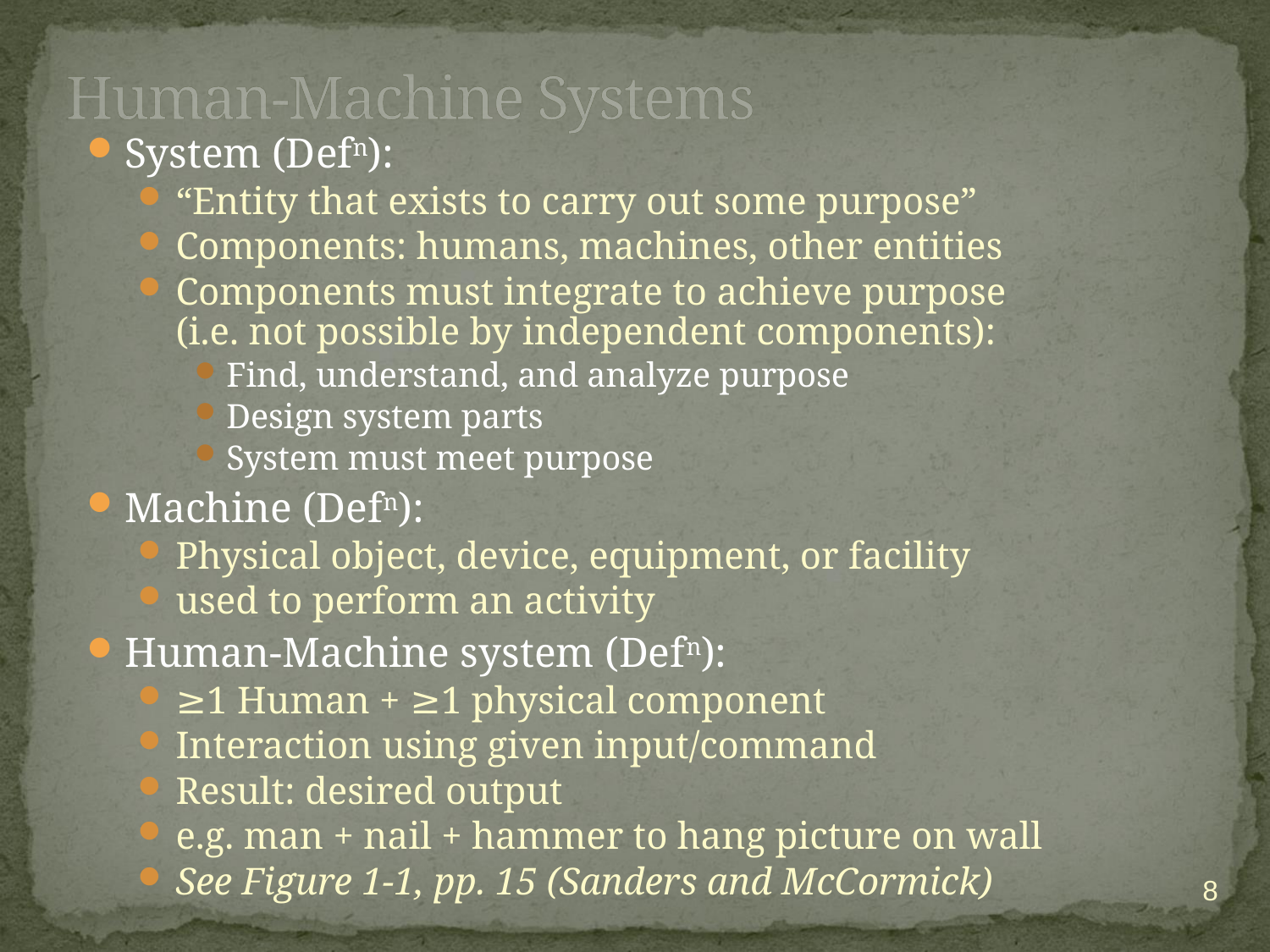

# Human-Machine Systems

System (Defn):
“Entity that exists to carry out some purpose”
Components: humans, machines, other entities
Components must integrate to achieve purpose
(i.e. not possible by independent components):
Find, understand, and analyze purpose
Design system parts
System must meet purpose
Machine (Defn):
Physical object, device, equipment, or facility
used to perform an activity
Human-Machine system (Defn):
≥1 Human + ≥1 physical component
Interaction using given input/command
Result: desired output
e.g. man + nail + hammer to hang picture on wall
See Figure 1-1, pp. 15 (Sanders and McCormick)
8